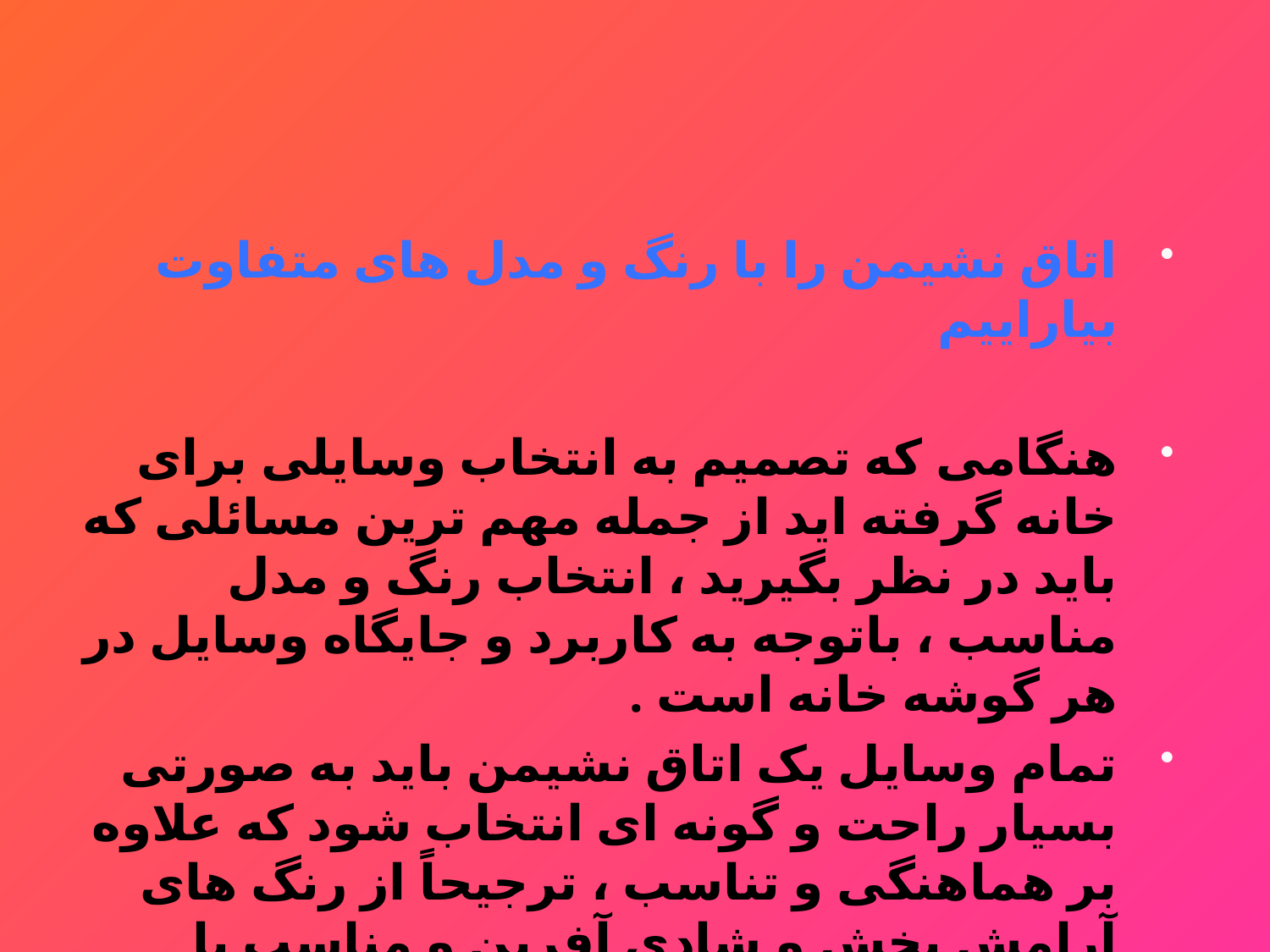

#
اتاق نشیمن را با رنگ و مدل های متفاوت بیاراییم

هنگامی که تصمیم به انتخاب وسایلی برای خانه گرفته اید از جمله مهم ترین مسائلی که باید در نظر بگیرید ، انتخاب رنگ و مدل مناسب ، باتوجه به کاربرد و جایگاه وسایل در هر گوشه خانه است .
تمام وسایل یک اتاق نشیمن باید به صورتی بسیار راحت و گونه ای انتخاب شود که علاوه بر هماهنگی و تناسب ، ترجیحاً از رنگ های آرامش بخش و شادی آفرین و مناسب با روحیات و سلیقه افراد خانه باشد.